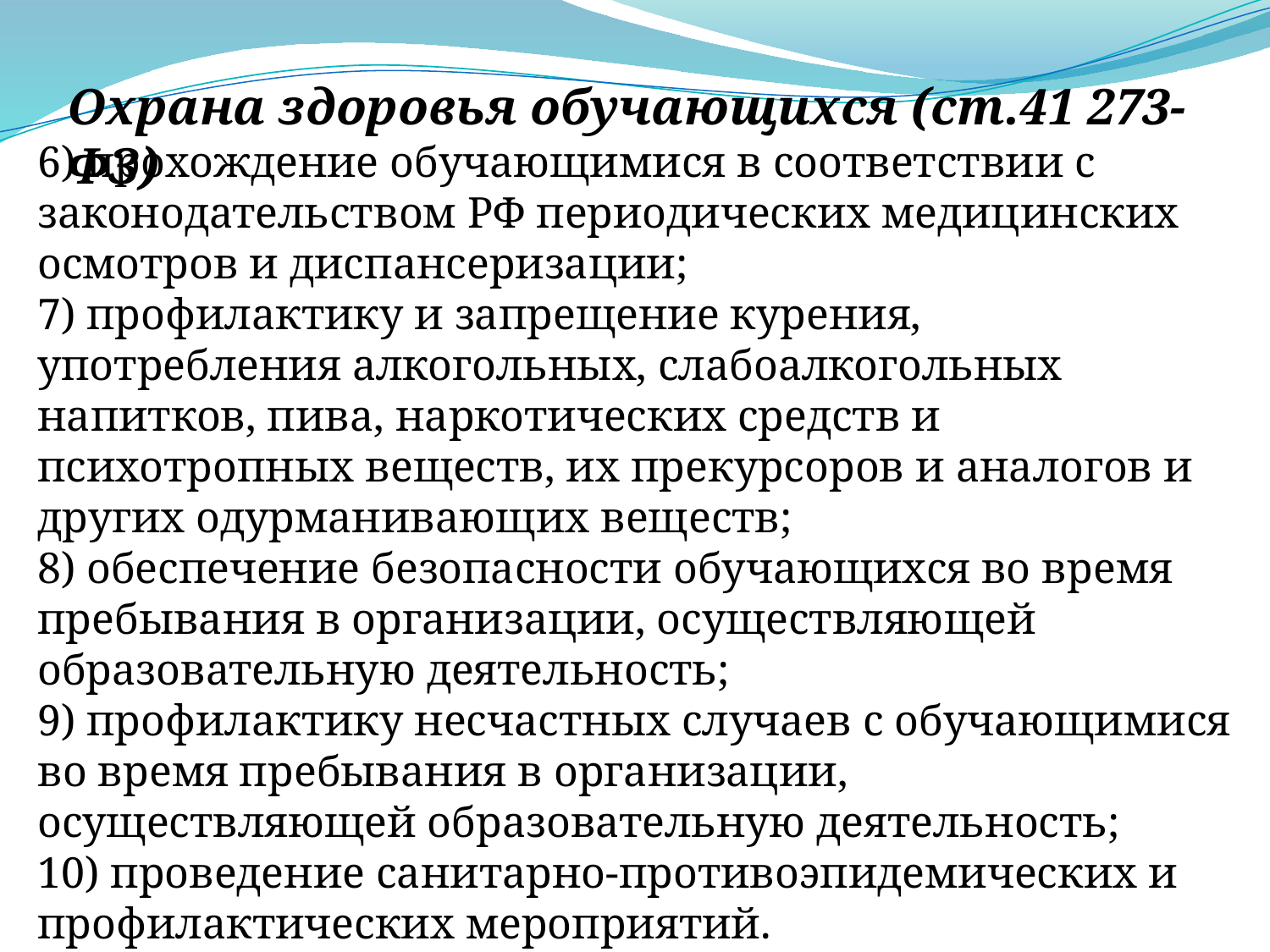

Охрана здоровья обучающихся (ст.41 273-ФЗ)
6) прохождение обучающимися в соответствии с законодательством РФ периодических медицинских осмотров и диспансеризации;
7) профилактику и запрещение курения, употребления алкогольных, слабоалкогольных напитков, пива, наркотических средств и психотропных веществ, их прекурсоров и аналогов и других одурманивающих веществ;
8) обеспечение безопасности обучающихся во время пребывания в организации, осуществляющей образовательную деятельность;
9) профилактику несчастных случаев с обучающимися во время пребывания в организации, осуществляющей образовательную деятельность;
10) проведение санитарно-противоэпидемических и профилактических мероприятий.